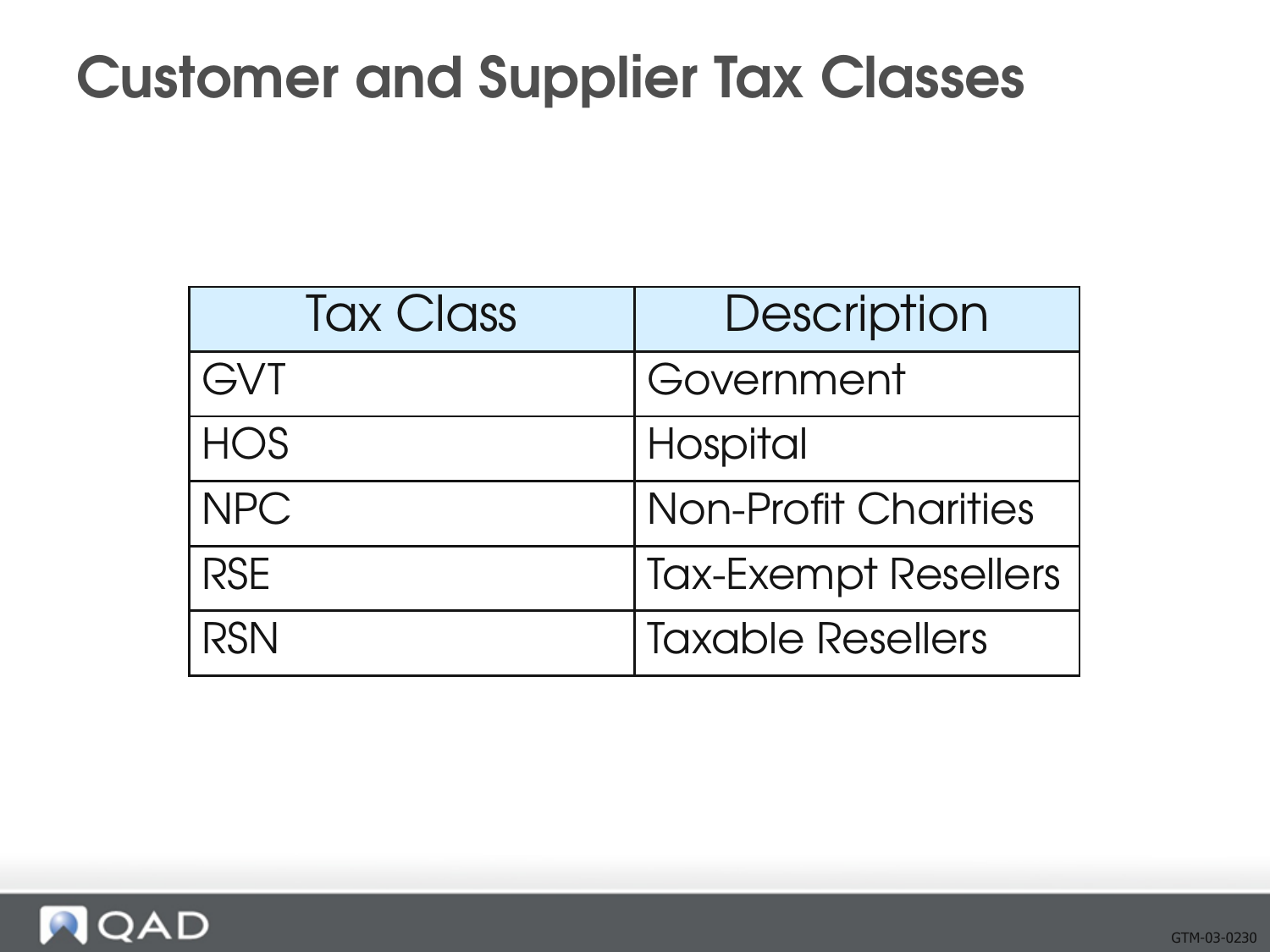

# Customer and Supplier Tax Classes
| Tax Class | Description |
| --- | --- |
| GVT | Government |
| HOS | Hospital |
| NPC | Non-Profit Charities |
| RSE | Tax-Exempt Resellers |
| RSN | Taxable Resellers |
GTM-03-0230